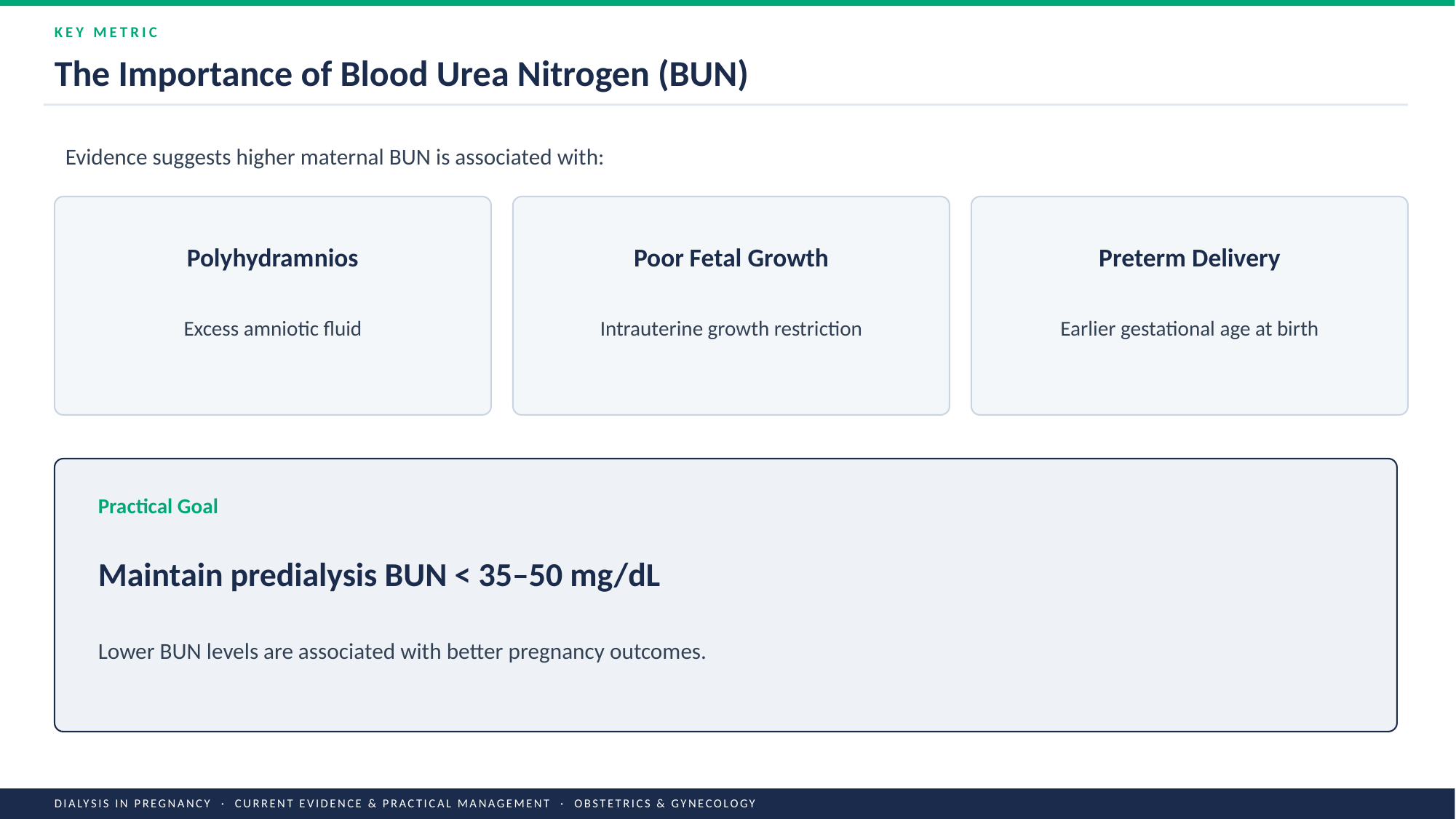

KEY METRIC
The Importance of Blood Urea Nitrogen (BUN)

Evidence suggests higher maternal BUN is associated with:

Polyhydramnios
Poor Fetal Growth
Preterm Delivery
Excess amniotic fluid
Intrauterine growth restriction
Earlier gestational age at birth

Practical Goal
Maintain predialysis BUN < 35–50 mg/dL
Lower BUN levels are associated with better pregnancy outcomes.

DIALYSIS IN PREGNANCY  ·  CURRENT EVIDENCE & PRACTICAL MANAGEMENT  ·  OBSTETRICS & GYNECOLOGY